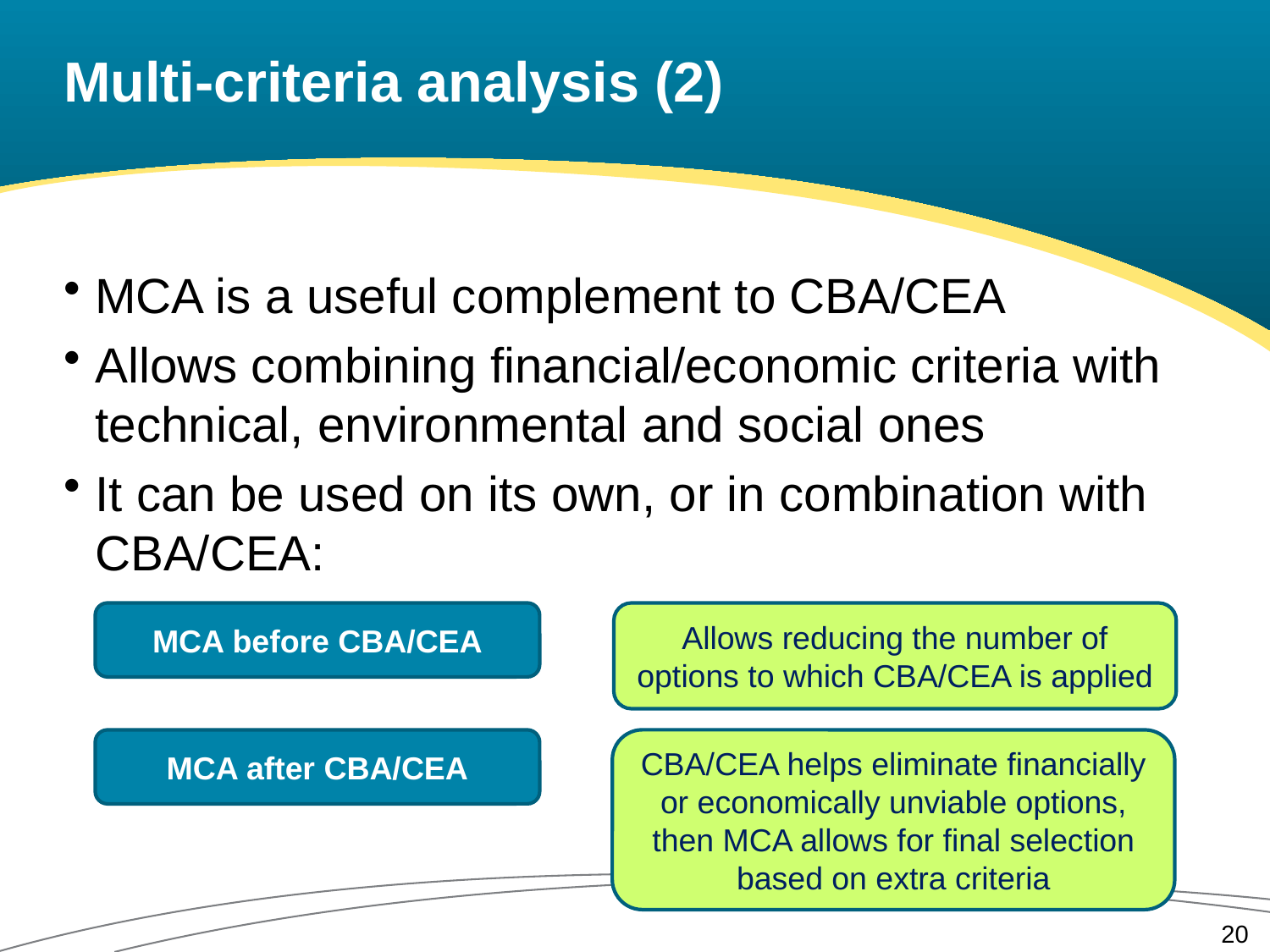

# Multi-criteria analysis (2)
MCA is a useful complement to CBA/CEA
Allows combining financial/economic criteria with technical, environmental and social ones
It can be used on its own, or in combination with CBA/CEA:
MCA before CBA/CEA
Allows reducing the number of options to which CBA/CEA is applied
MCA after CBA/CEA
CBA/CEA helps eliminate financially or economically unviable options, then MCA allows for final selection based on extra criteria
20